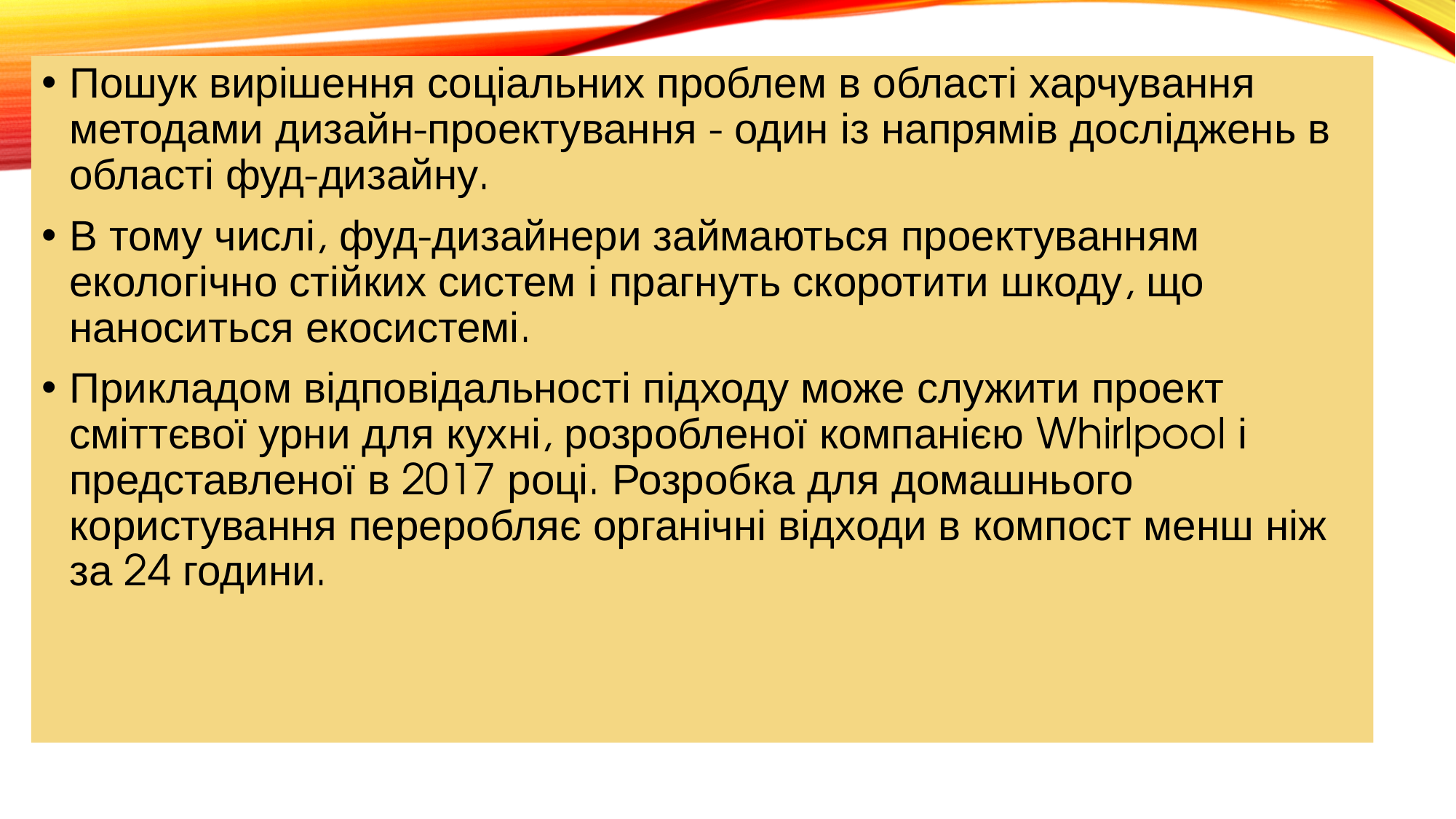

Пошук вирішення соціальних проблем в області харчування методами дизайн-проектування - один із напрямів досліджень в області фуд-дизайну.
В тому числі, фуд-дизайнери займаються проектуванням екологічно стійких систем і прагнуть скоротити шкоду, що наноситься екосистемі.
Прикладом відповідальності підходу може служити проект сміттєвої урни для кухні, розробленої компанією Whirlpool і представленої в 2017 році. Розробка для домашнього користування переробляє органічні відходи в компост менш ніж за 24 години.